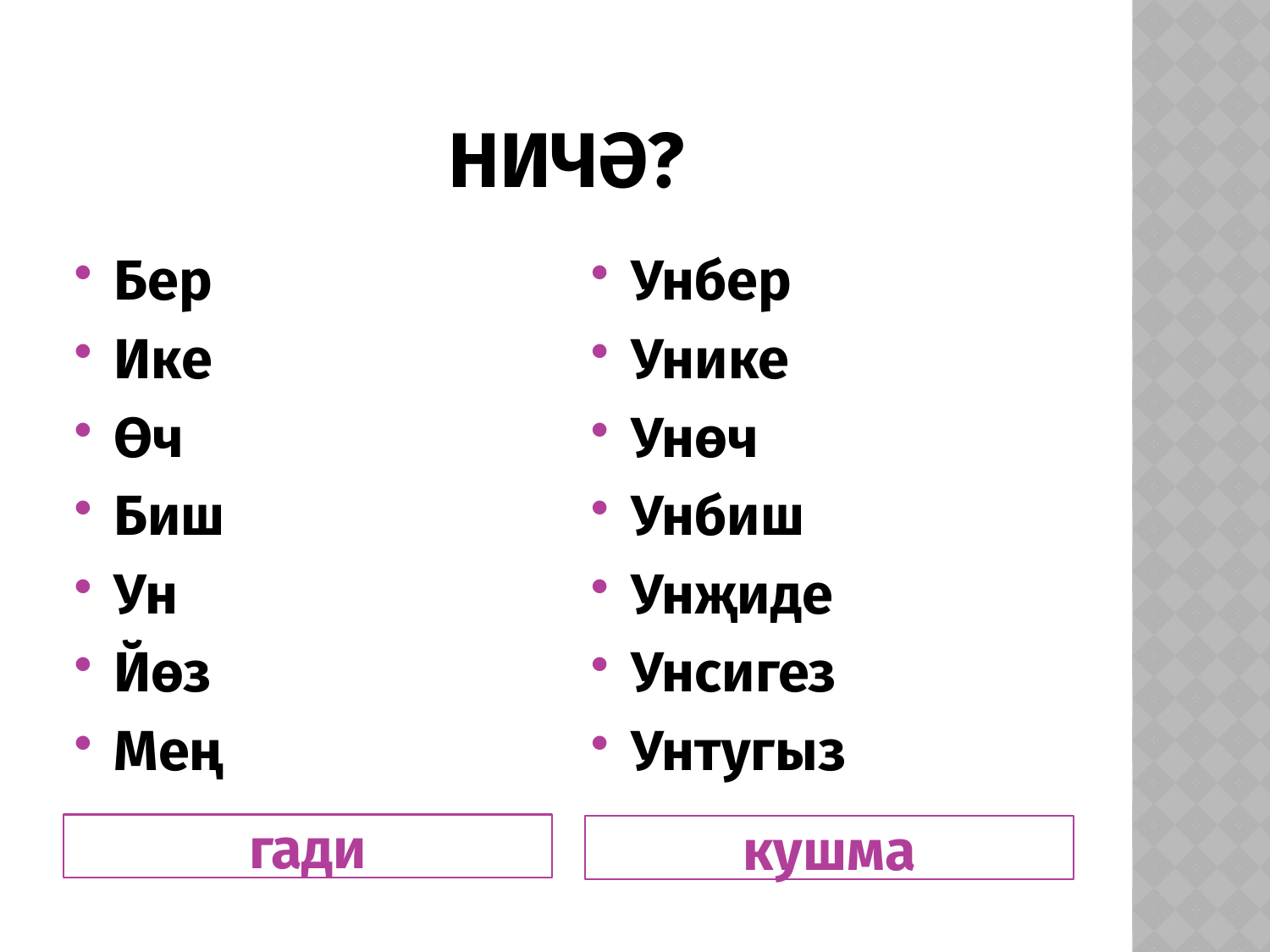

# Ничә?
Бер
Ике
Өч
Биш
Ун
Йөз
Мең
Унбер
Унике
Унөч
Унбиш
Унҗиде
Унсигез
Унтугыз

гади
кушма